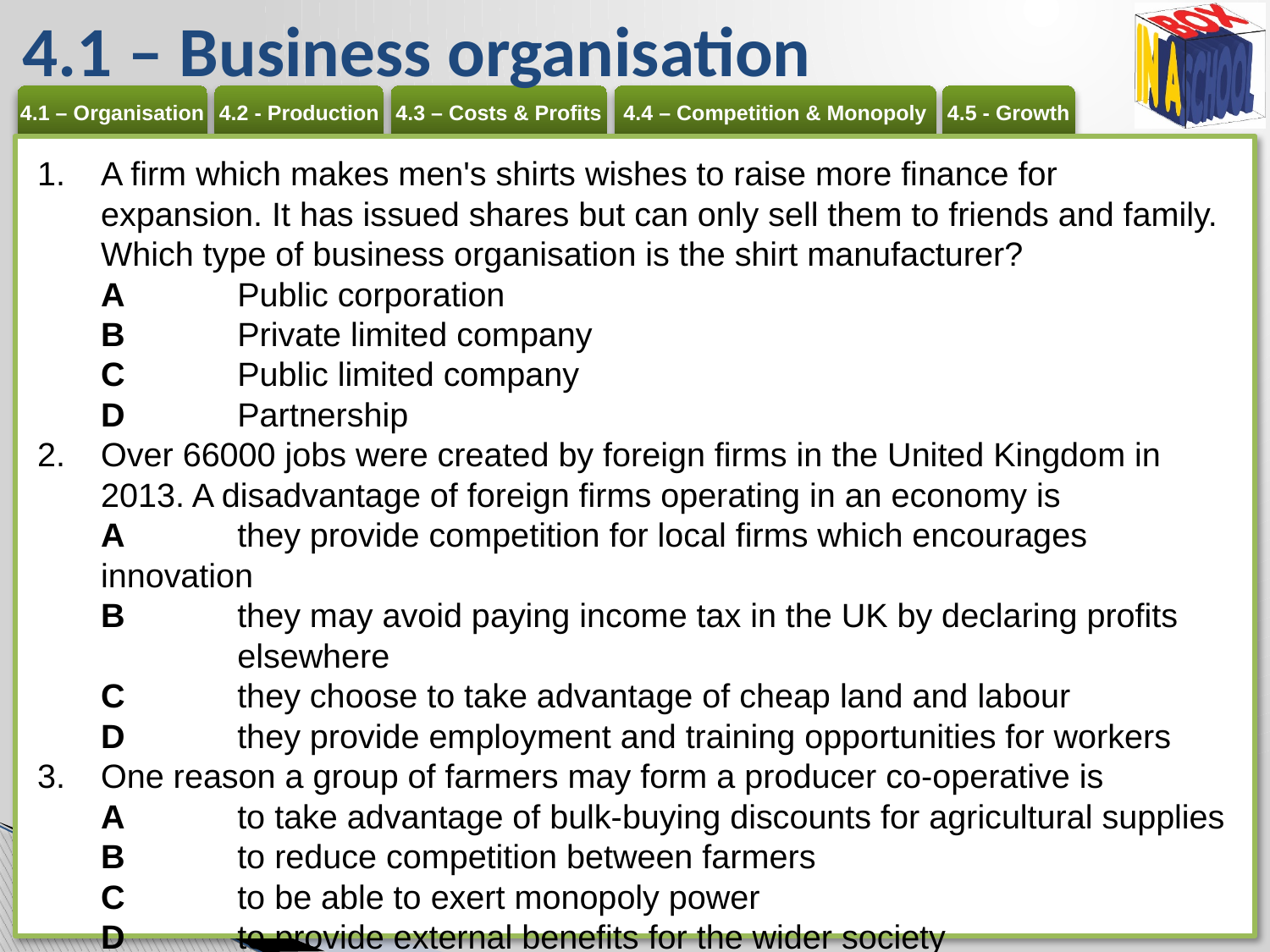

# 4.1 – Business organisation
A firm which makes men's shirts wishes to raise more finance for expansion. It has issued shares but can only sell them to friends and family. Which type of business organisation is the shirt manufacturer?
A 	Public corporation
B 	Private limited company
C 	Public limited company
D 	Partnership
Over 66000 jobs were created by foreign firms in the United Kingdom in 2013. A disadvantage of foreign firms operating in an economy is
A 	they provide competition for local firms which encourages innovation
B 	they may avoid paying income tax in the UK by declaring profits 	elsewhere
C 	they choose to take advantage of cheap land and labour
D 	they provide employment and training opportunities for workers
One reason a group of farmers may form a producer co-operative is
A 	to take advantage of bulk-buying discounts for agricultural supplies
B 	to reduce competition between farmers
C 	to be able to exert monopoly power
D 	to provide external benefits for the wider society